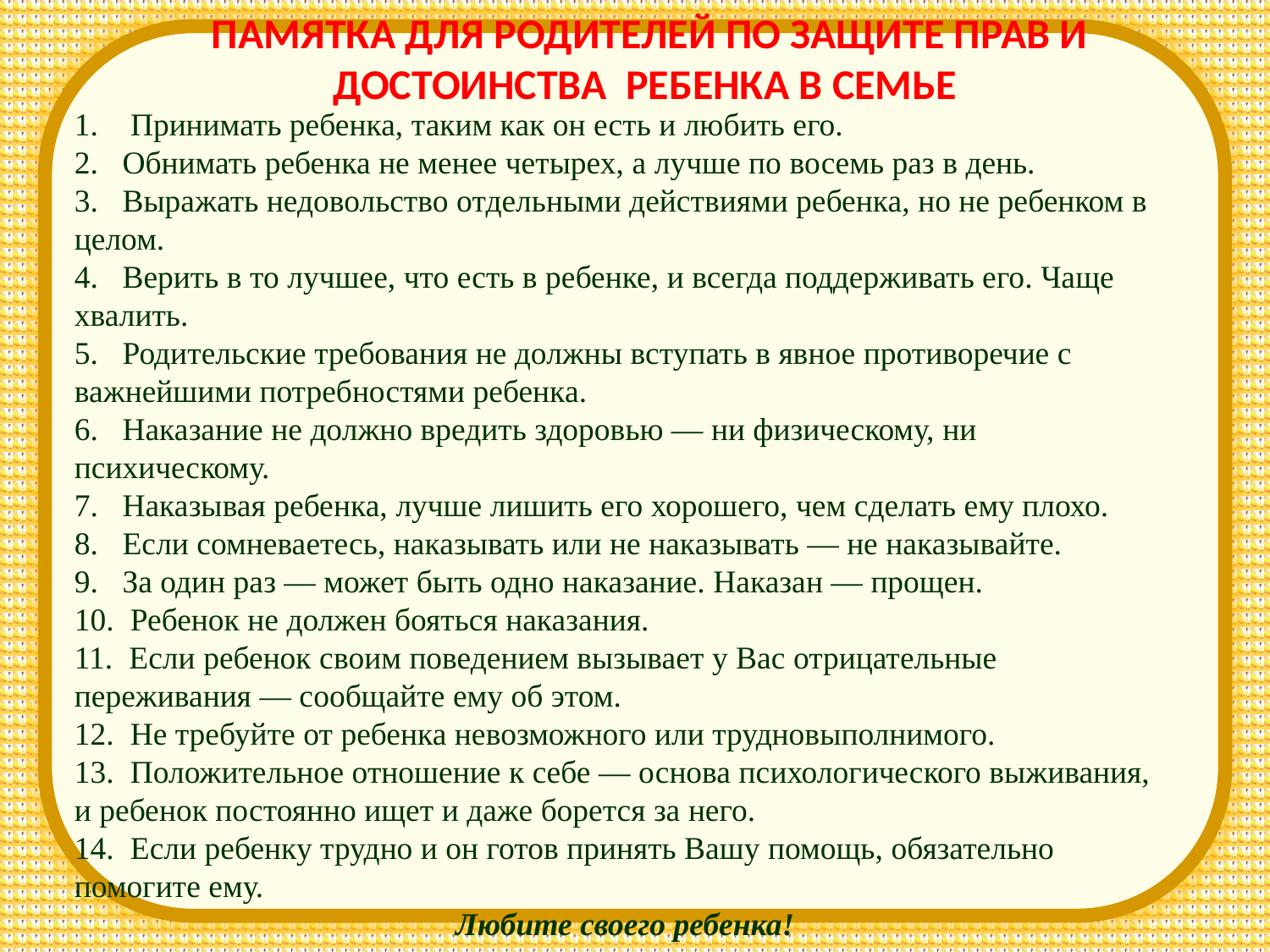

ПАМЯТКА ДЛЯ РОДИТЕЛЕЙ ПО ЗАЩИТЕ ПРАВ И ДОСТОИНСТВА  РЕБЕНКА В СЕМЬЕ

1.    Принимать ребенка, таким как он есть и любить его.
2.   Обнимать ребенка не менее четырех, а лучше по восемь раз в день.
3.   Выражать недовольство отдельными действиями ребенка, но не ребенком в целом.
4.   Верить в то лучшее, что есть в ребенке, и всегда поддерживать его. Чаще хвалить.
5.   Родительские требования не должны вступать в явное противоречие с важнейшими потребностями ребенка.
6.   Наказание не должно вредить здоровью — ни физическому, ни психическому.
7.   Наказывая ребенка, лучше лишить его хорошего, чем сделать ему плохо.
8.   Если сомневаетесь, наказывать или не наказывать — не наказывайте.
9.   За один раз — может быть одно наказание. Наказан — прощен.
10.  Ребенок не должен бояться наказания.
11.  Если ребенок своим поведением вызывает у Вас отрицательные переживания — сообщайте ему об этом.
12.  Не требуйте от ребенка невозможного или трудновыполнимого.
13.  Положительное отношение к себе — основа психологического выживания, и ребенок постоянно ищет и даже борется за него.
14.  Если ребенку трудно и он готов принять Вашу помощь, обязательно помогите ему.
Любите своего ребенка!